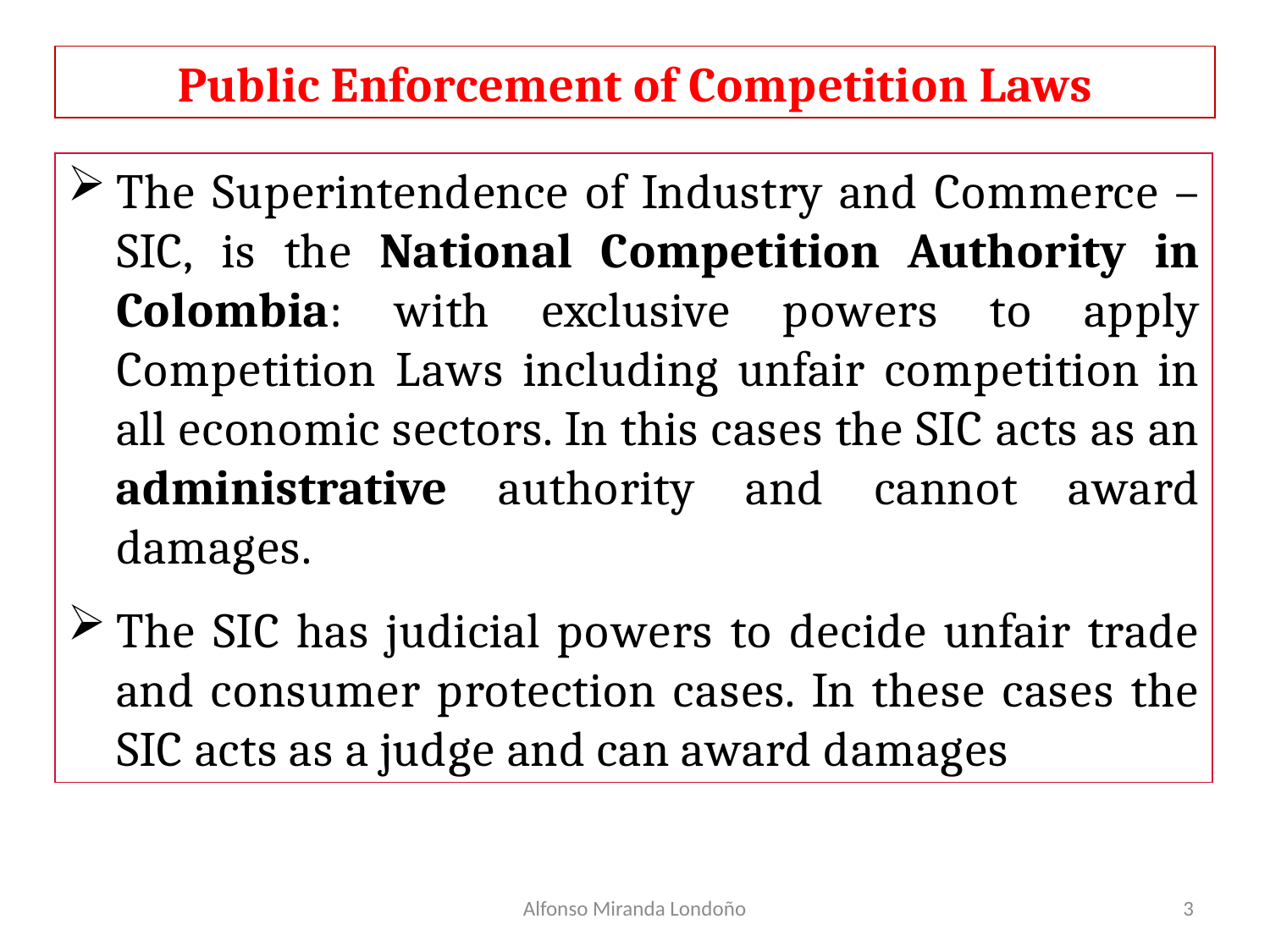

Public Enforcement of Competition Laws
The Superintendence of Industry and Commerce – SIC, is the National Competition Authority in Colombia: with exclusive powers to apply Competition Laws including unfair competition in all economic sectors. In this cases the SIC acts as an administrative authority and cannot award damages.
The SIC has judicial powers to decide unfair trade and consumer protection cases. In these cases the SIC acts as a judge and can award damages
Alfonso Miranda Londoño
3